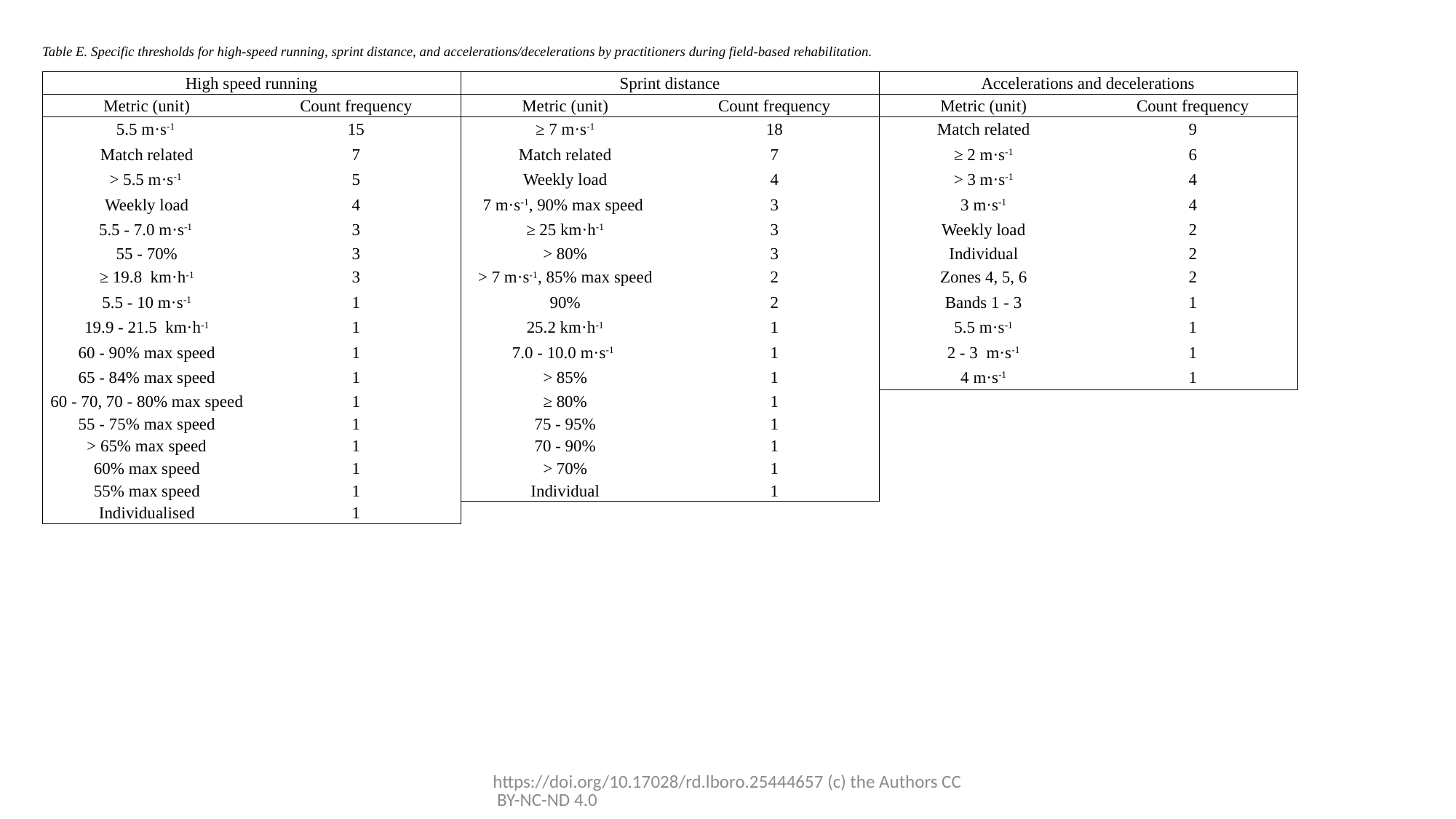

Table E. Specific thresholds for high-speed running, sprint distance, and accelerations/decelerations by practitioners during field-based rehabilitation.
| High speed running |  | Sprint distance |  | Accelerations and decelerations |  |
| --- | --- | --- | --- | --- | --- |
| Metric (unit) | Count frequency | Metric (unit) | Count frequency | Metric (unit) | Count frequency |
| 5.5 m·s-1 | 15 | ≥ 7 m·s-1 | 18 | Match related | 9 |
| Match related | 7 | Match related | 7 | ≥ 2 m·s-1 | 6 |
| > 5.5 m·s-1 | 5 | Weekly load | 4 | > 3 m·s-1 | 4 |
| Weekly load | 4 | 7 m·s-1, 90% max speed | 3 | 3 m·s-1 | 4 |
| 5.5 - 7.0 m·s-1 | 3 | ≥ 25 km·h-1 | 3 | Weekly load | 2 |
| 55 - 70% | 3 | > 80% | 3 | Individual | 2 |
| ≥ 19.8 km·h-1 | 3 | > 7 m·s-1, 85% max speed | 2 | Zones 4, 5, 6 | 2 |
| 5.5 - 10 m·s-1 | 1 | 90% | 2 | Bands 1 - 3 | 1 |
| 19.9 - 21.5 km·h-1 | 1 | 25.2 km·h-1 | 1 | 5.5 m·s-1 | 1 |
| 60 - 90% max speed | 1 | 7.0 - 10.0 m·s-1 | 1 | 2 - 3 m·s-1 | 1 |
| 65 - 84% max speed | 1 | > 85% | 1 | 4 m·s-1 | 1 |
| 60 - 70, 70 - 80% max speed | 1 | ≥ 80% | 1 |  |  |
| 55 - 75% max speed | 1 | 75 - 95% | 1 |  |  |
| > 65% max speed | 1 | 70 - 90% | 1 |  |  |
| 60% max speed | 1 | > 70% | 1 |  |  |
| 55% max speed | 1 | Individual | 1 |  |  |
| Individualised | 1 |  |  |  |  |
https://doi.org/10.17028/rd.lboro.25444657 (c) the Authors CC BY-NC-ND 4.0